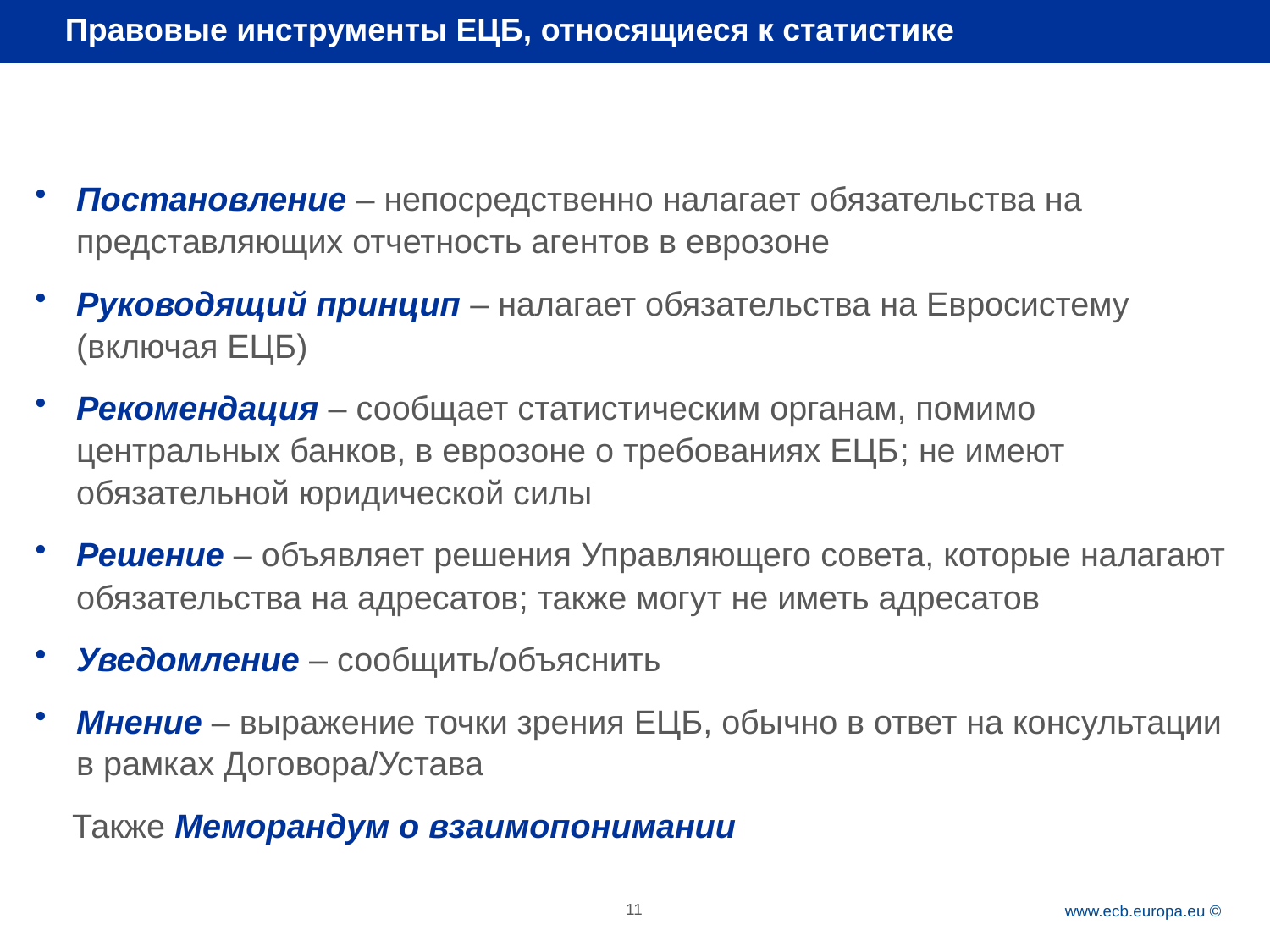

# Правовые инструменты ЕЦБ, относящиеся к статистике
Постановление – непосредственно налагает обязательства на представляющих отчетность агентов в еврозоне
Руководящий принцип – налагает обязательства на Евросистему (включая ЕЦБ)
Рекомендация – сообщает статистическим органам, помимо центральных банков, в еврозоне о требованиях ЕЦБ; не имеют обязательной юридической силы
Решение – объявляет решения Управляющего совета, которые налагают обязательства на адресатов; также могут не иметь адресатов
Уведомление – сообщить/объяснить
Мнение – выражение точки зрения ЕЦБ, обычно в ответ на консультации в рамках Договора/Устава
    Также Меморандум о взаимопонимании

11